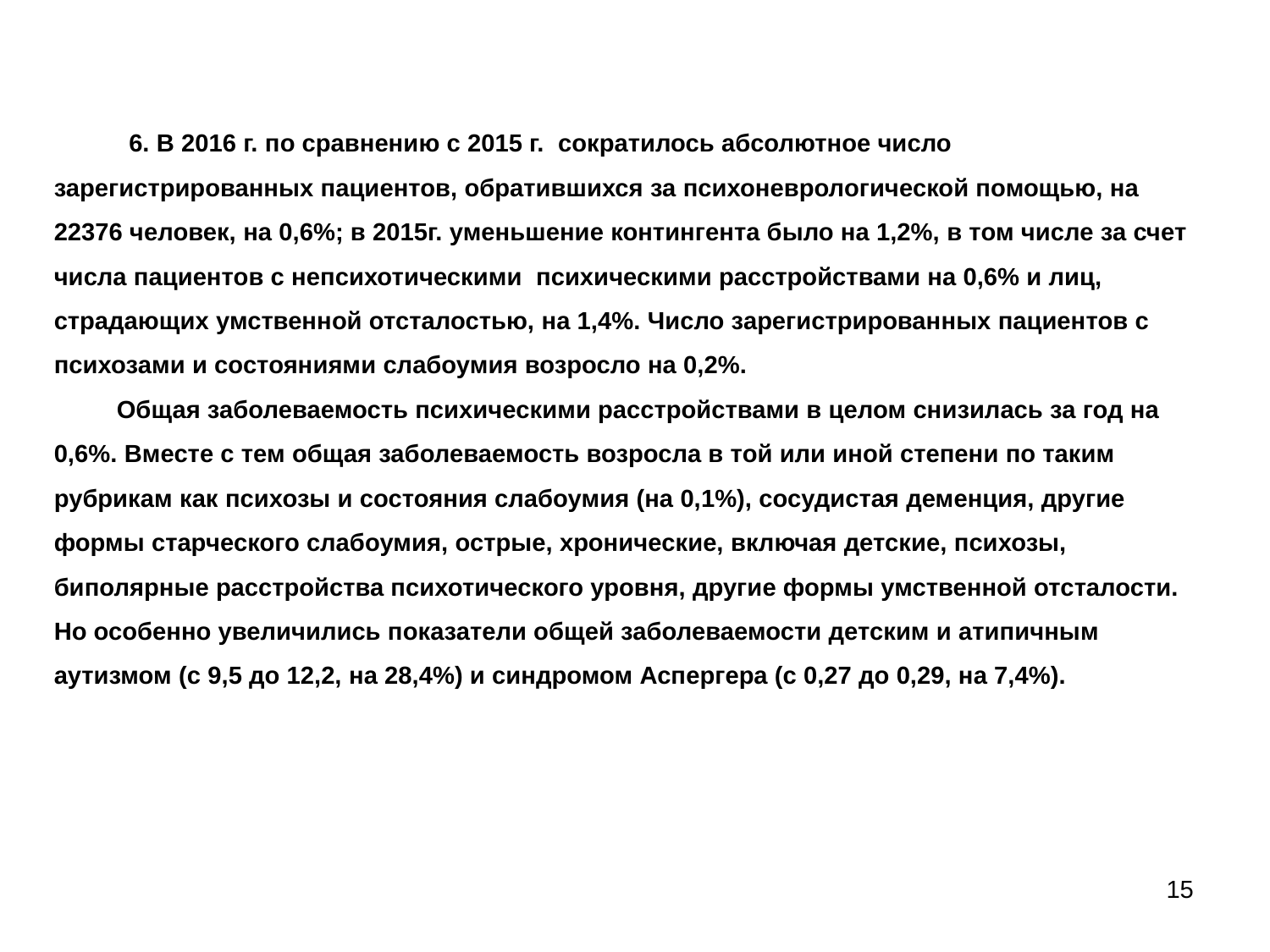

6. В 2016 г. по сравнению с 2015 г.  сократилось абсолютное число зарегистрированных пациентов, обратившихся за психоневрологической помощью, на 22376 человек, на 0,6%; в 2015г. уменьшение контингента было на 1,2%, в том числе за счет числа пациентов с непсихотическими  психическими расстройствами на 0,6% и лиц, страдающих умственной отсталостью, на 1,4%. Число зарегистрированных пациентов с психозами и состояниями слабоумия возросло на 0,2%.
         Общая заболеваемость психическими расстройствами в целом снизилась за год на 0,6%. Вместе с тем общая заболеваемость возросла в той или иной степени по таким рубрикам как психозы и состояния слабоумия (на 0,1%), сосудистая деменция, другие формы старческого слабоумия, острые, хронические, включая детские, психозы, биполярные расстройства психотического уровня, другие формы умственной отсталости. Но особенно увеличились показатели общей заболеваемости детским и атипичным аутизмом (с 9,5 до 12,2, на 28,4%) и синдромом Аспергера (с 0,27 до 0,29, на 7,4%).

15